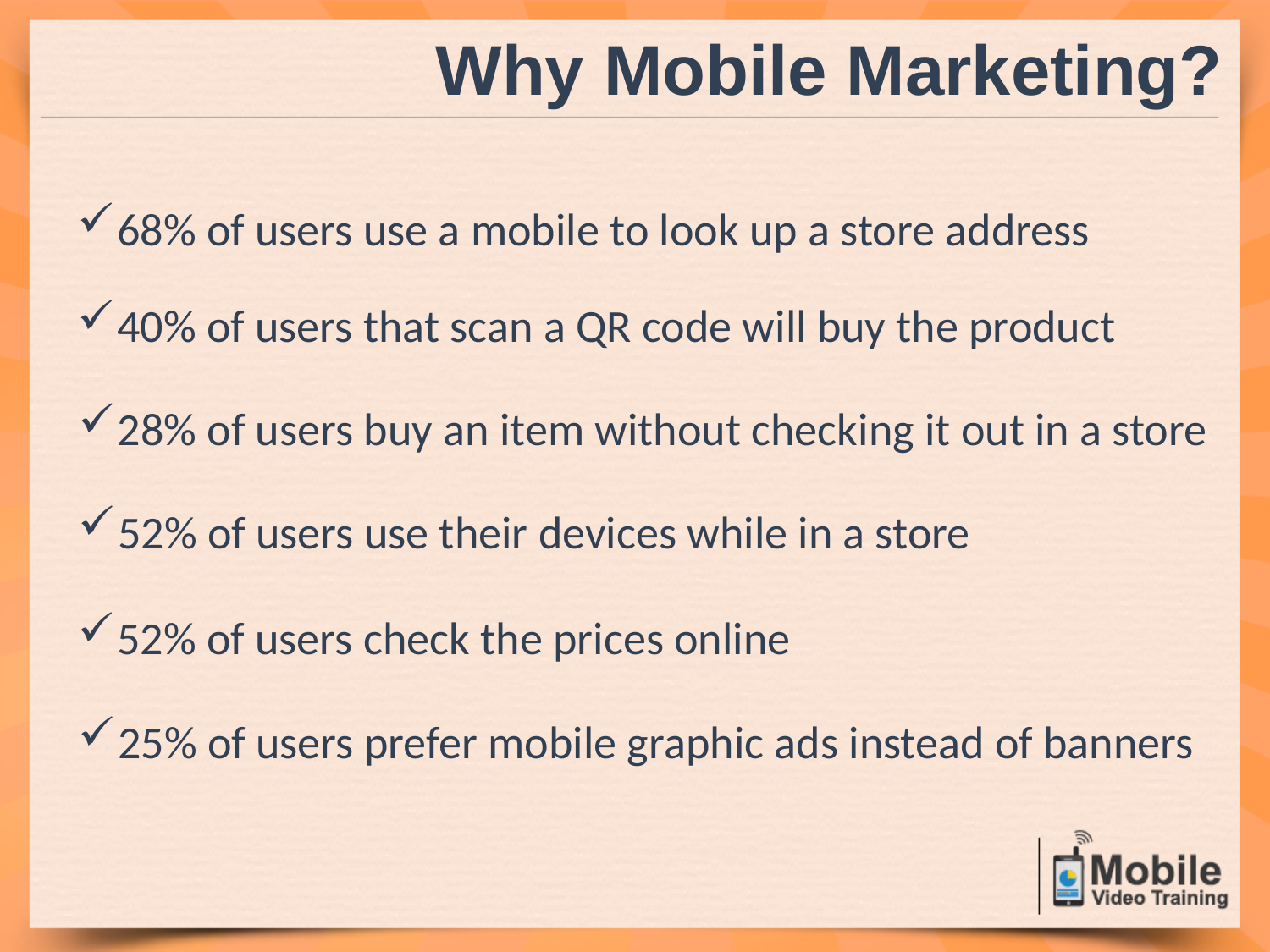

Why Mobile Marketing?
68% of users use a mobile to look up a store address
40% of users that scan a QR code will buy the product
28% of users buy an item without checking it out in a store
52% of users use their devices while in a store
52% of users check the prices online
25% of users prefer mobile graphic ads instead of banners